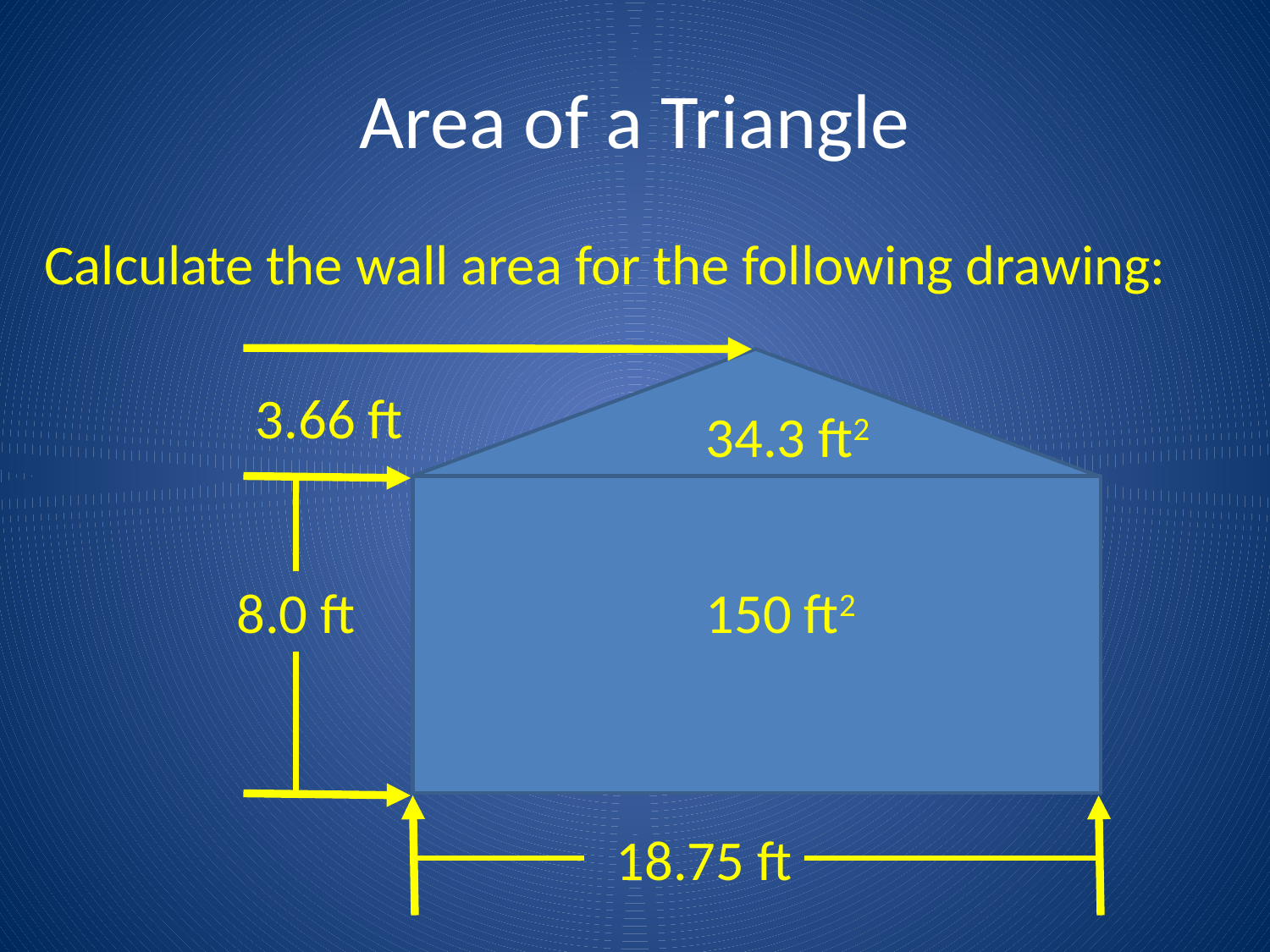

# Area of a Triangle
Calculate the wall area for the following drawing:

3.66 ft
34.3 ft2

8.0 ft
150 ft2
18.75 ft